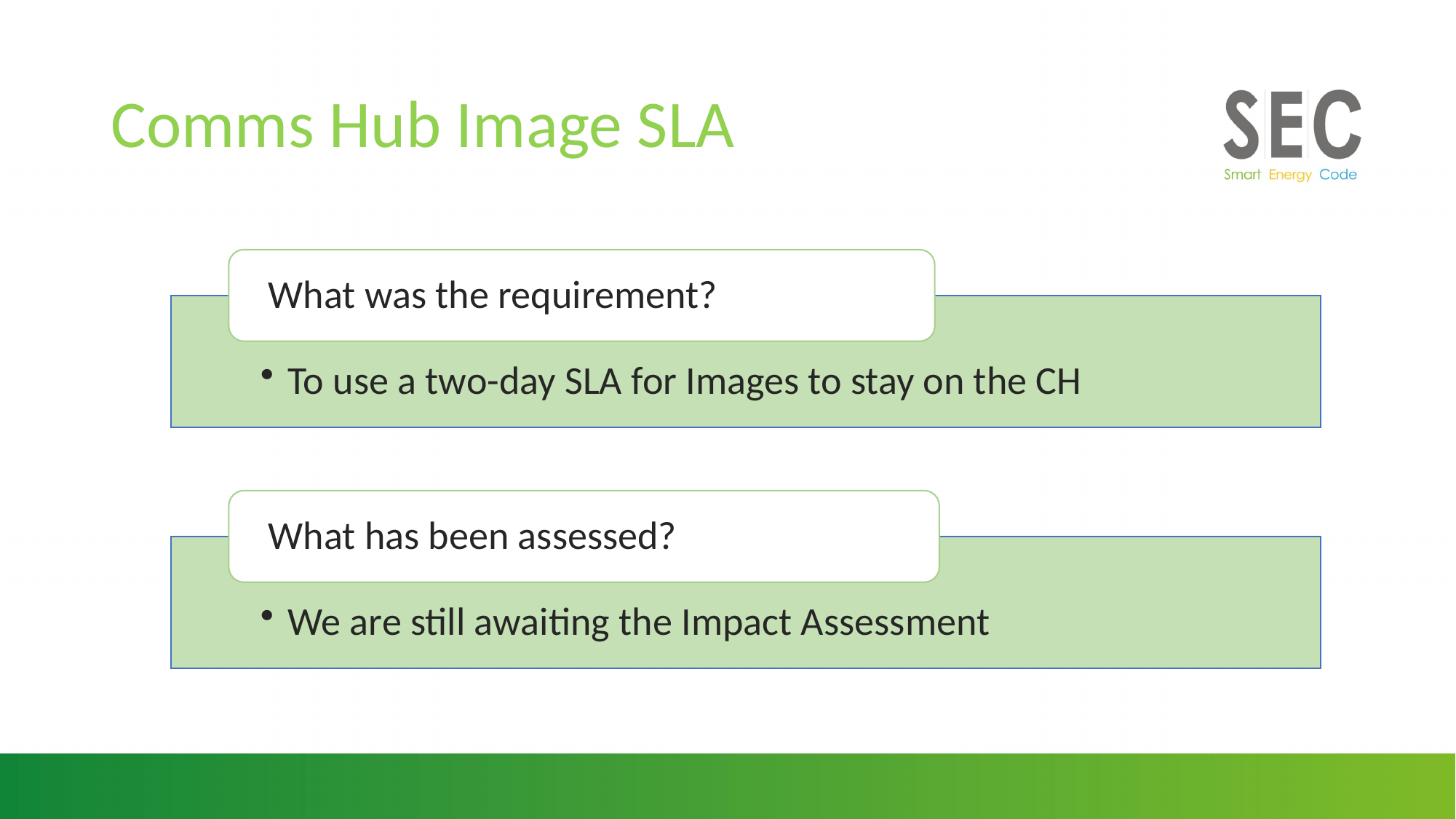

# Comms Hub Image SLA
To use a two-day SLA for Images to stay on the CH
What was the requirement?

We are still awaiting the Impact Assessment
What has been assessed?